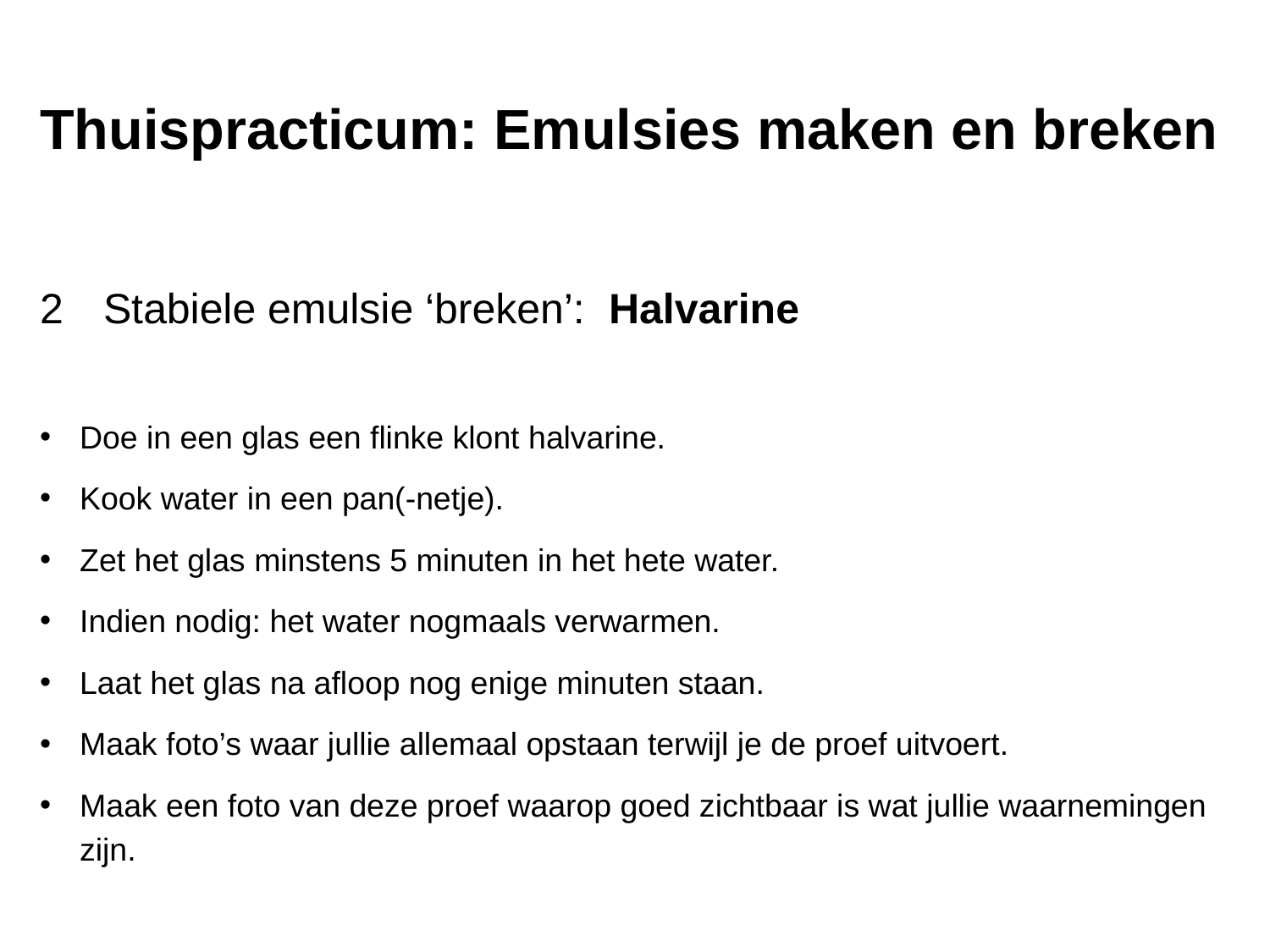

Thuispracticum: Emulsies maken en breken

Stabiele emulsie ‘breken’:  Halvarine

Doe in een glas een flinke klont halvarine.
Kook water in een pan(-netje).
Zet het glas minstens 5 minuten in het hete water.
Indien nodig: het water nogmaals verwarmen.
Laat het glas na afloop nog enige minuten staan.
Maak foto’s waar jullie allemaal opstaan terwijl je de proef uitvoert.
Maak een foto van deze proef waarop goed zichtbaar is wat jullie waarnemingen zijn.